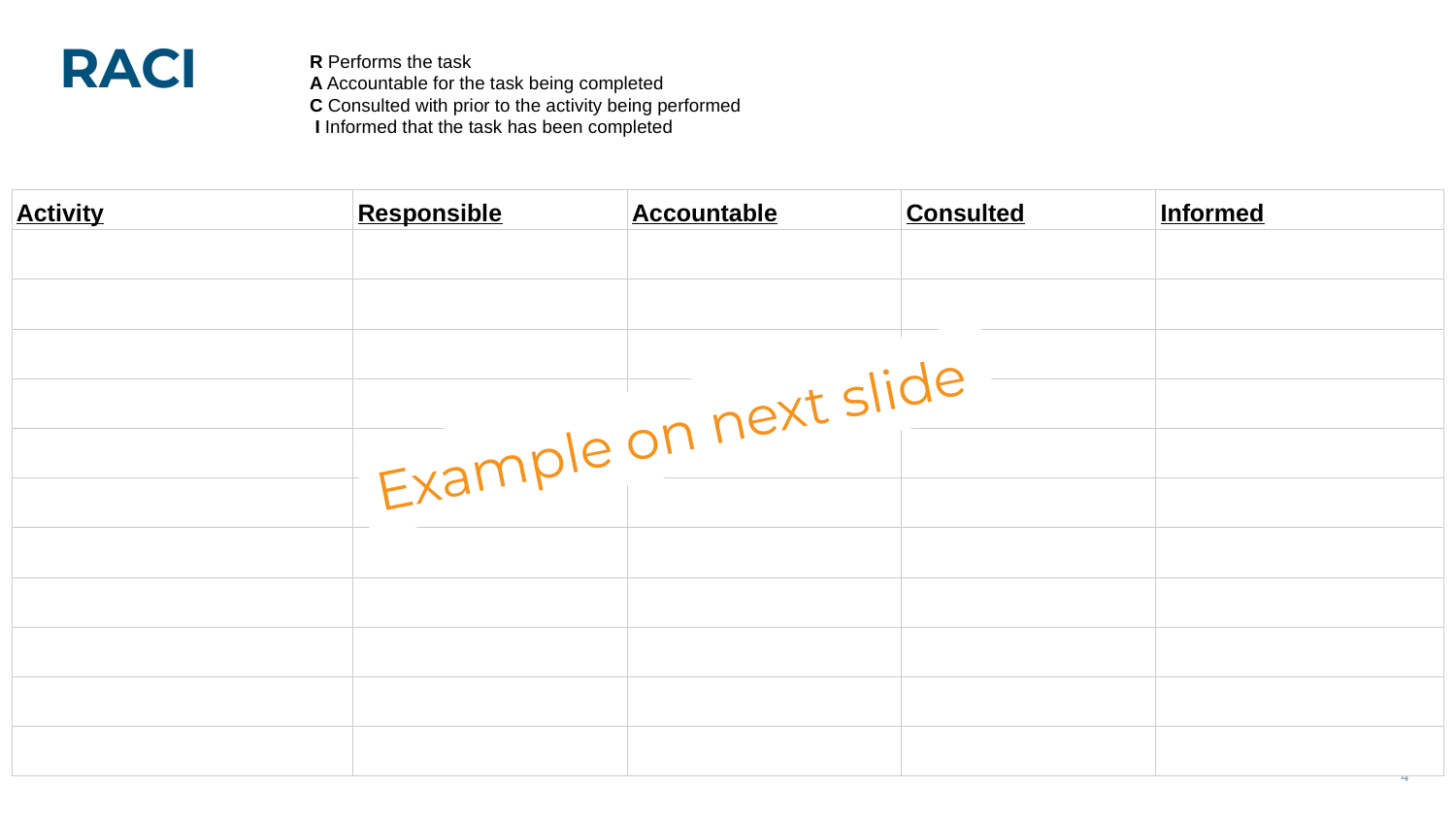

R Performs the task
A Accountable for the task being completed
C Consulted with prior to the activity being performed
 I Informed that the task has been completed
# RACI
| Activity | Responsible | Accountable | Consulted | Informed |
| --- | --- | --- | --- | --- |
|  |  |  |  |  |
|  |  |  |  |  |
|  |  |  |  |  |
|  |  |  |  |  |
|  |  |  |  |  |
|  |  |  |  |  |
|  |  |  |  |  |
|  |  |  |  |  |
|  |  |  |  |  |
|  |  |  |  |  |
|  |  |  |  |  |
Example on next slide